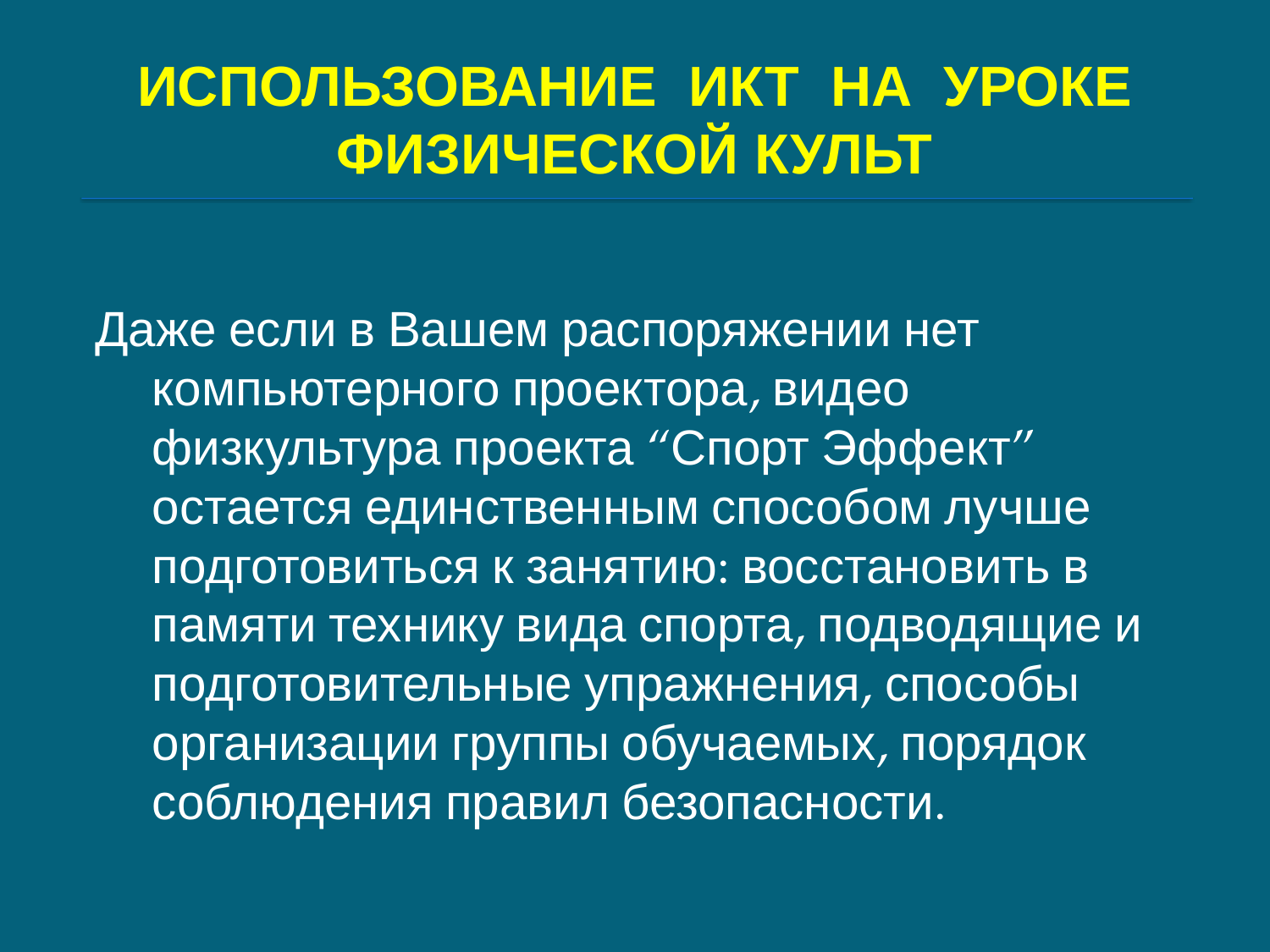

# ИСПОЛЬЗОВАНИЕ  ИКТ  НА  УРОКЕ ФИЗИЧЕСКОЙ КУЛЬТ

Даже если в Вашем распоряжении нет компьютерного проектора, видео физкультура проекта “Спорт Эффект” остается единственным способом лучше подготовиться к занятию: восстановить в памяти технику вида спорта, подводящие и подготовительные упражнения, способы организации группы обучаемых, порядок соблюдения правил безопасности.